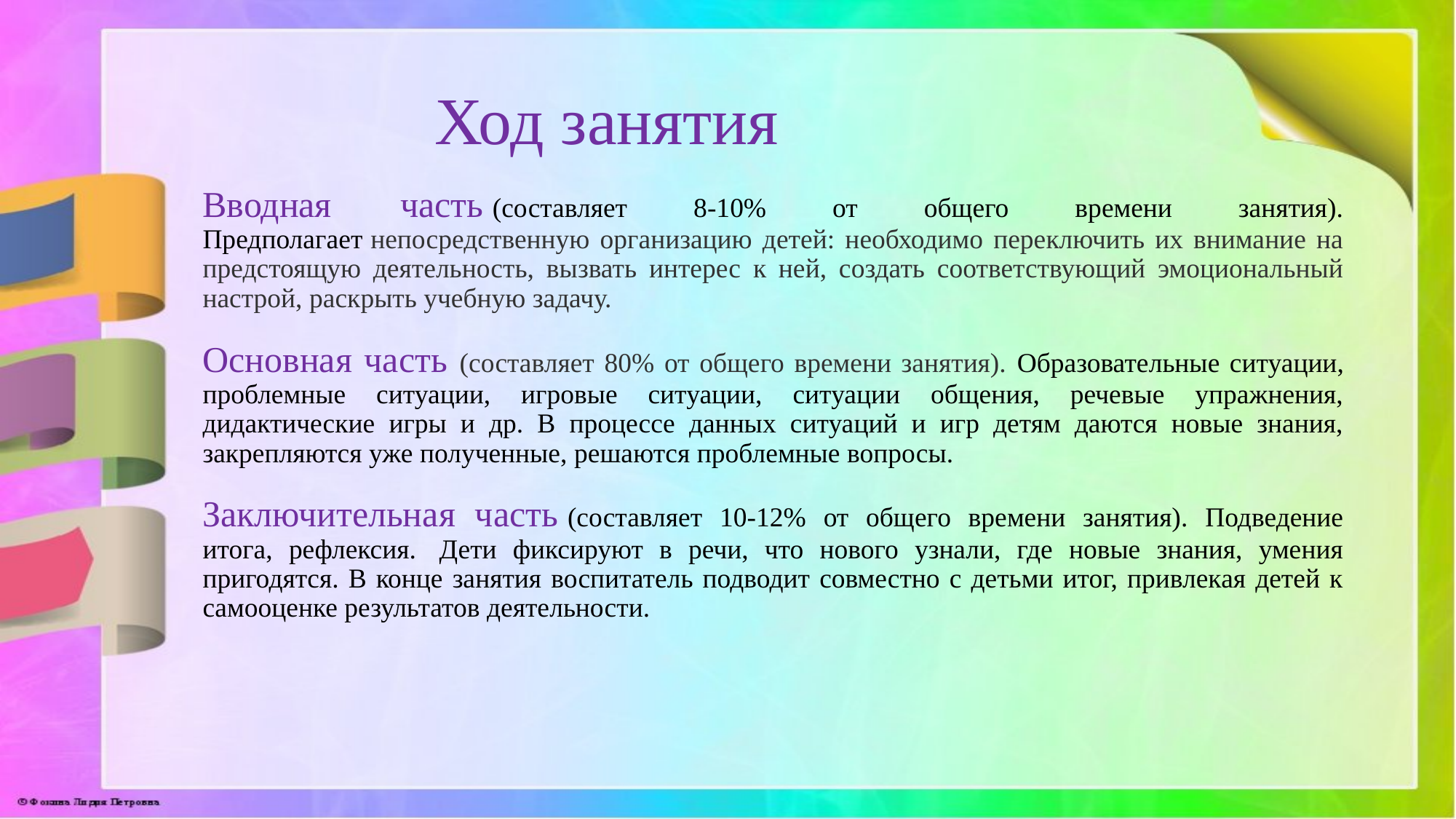

# Ход занятия
Вводная часть (составляет 8-10% от общего времени занятия). Предполагает непосредственную организацию детей: необходимо переключить их внимание на предстоящую деятельность, вызвать интерес к ней, создать соответствующий эмоциональный настрой, раскрыть учебную задачу.
Основная часть (составляет 80% от общего времени занятия). Образовательные ситуации, проблемные ситуации, игровые ситуации, ситуации общения, речевые упражнения, дидактические игры и др. В процессе данных ситуаций и игр детям даются новые знания, закрепляются уже полученные, решаются проблемные вопросы.
Заключительная часть (составляет 10-12% от общего времени занятия). Подведение итога, рефлексия.  Дети фиксируют в речи, что нового узнали, где новые знания, умения пригодятся. В конце занятия воспитатель подводит совместно с детьми итог, привлекая детей к самооценке результатов деятельности.